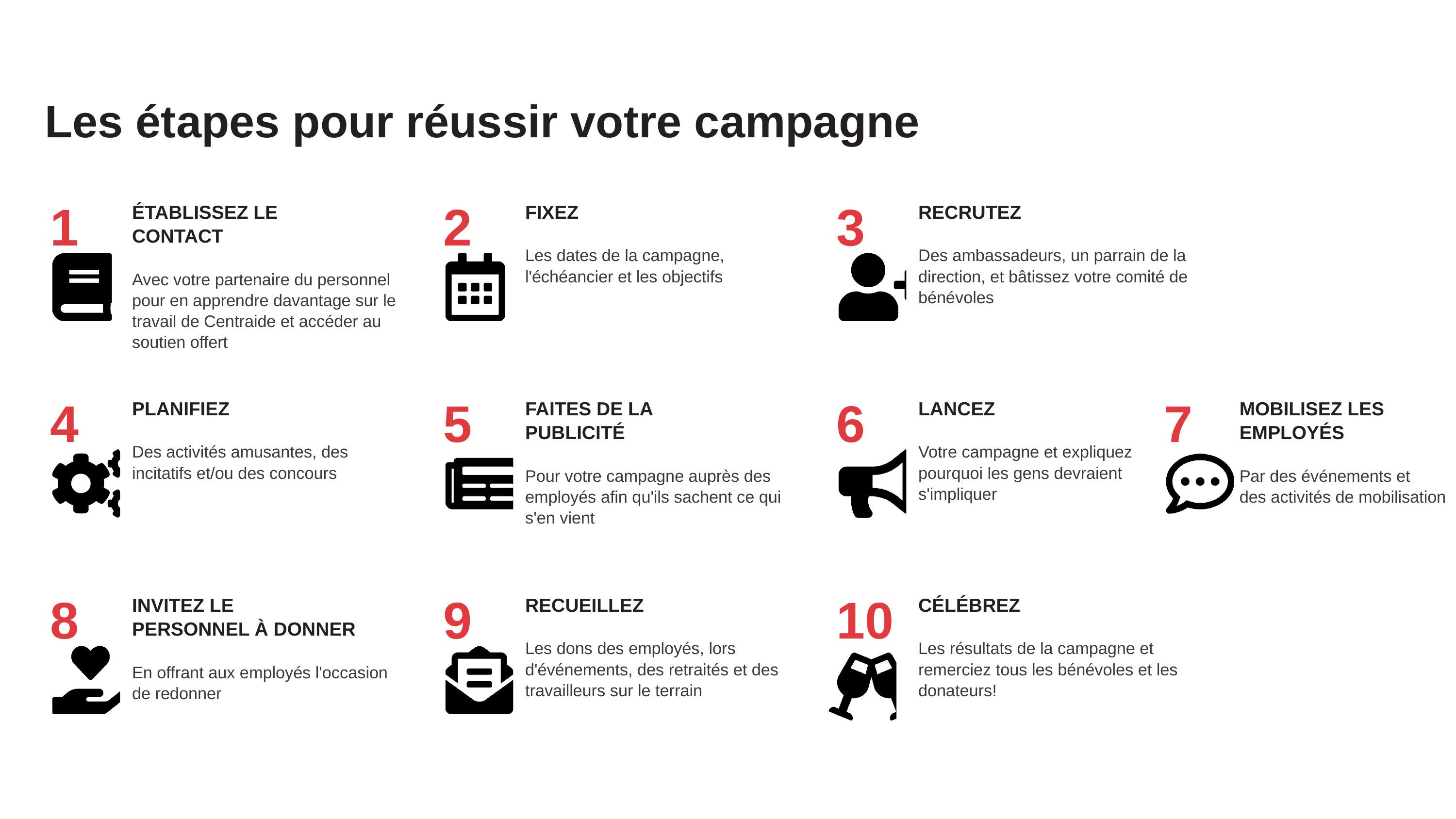

Les étapes pour réussir votre campagne
1
2
3
ÉTABLISSEZ LE
CONTACT

Avec votre partenaire du personnel pour en apprendre davantage sur le travail de Centraide et accéder au soutien offert
FIXEZ

Les dates de la campagne, l'échéancier et les objectifs
RECRUTEZ

Des ambassadeurs, un parrain de la direction, et bâtissez votre comité de bénévoles

4
5
6
7
PLANIFIEZ

Des activités amusantes, des incitatifs et/ou des concours
FAITES DE LA
PUBLICITÉ

Pour votre campagne auprès des employés afin qu'ils sachent ce qui s'en vient
LANCEZ

Votre campagne et expliquez pourquoi les gens devraient s'impliquer
MOBILISEZ LES
EMPLOYÉS

Par des événements et
des activités de mobilisation

8
9
10
INVITEZ LE
PERSONNEL À DONNER

En offrant aux employés l'occasion de redonner
RECUEILLEZ

Les dons des employés, lors d'événements, des retraités et des travailleurs sur le terrain
CÉLÉBREZ

Les résultats de la campagne et remerciez tous les bénévoles et les donateurs!